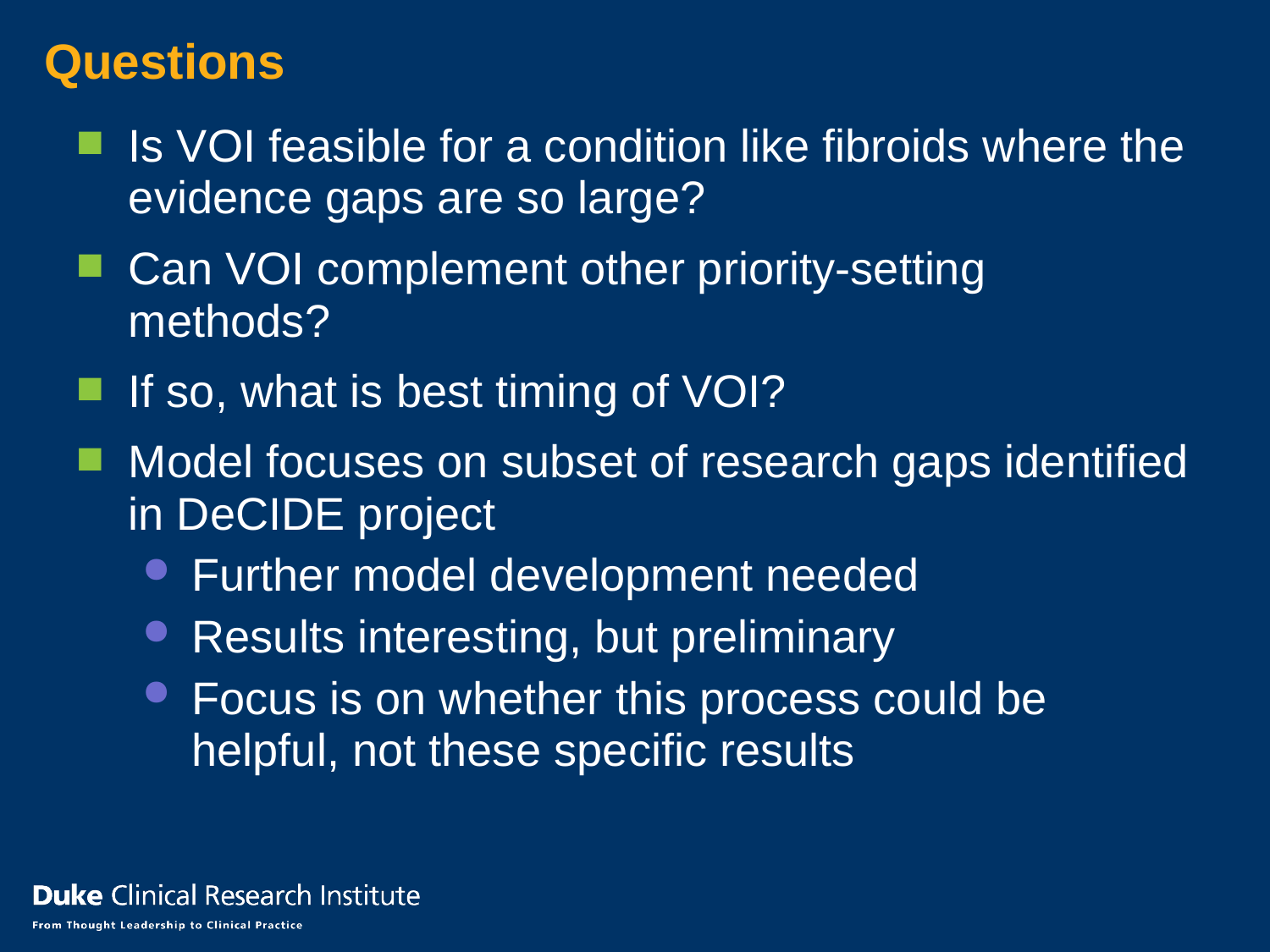

Questions
Is VOI feasible for a condition like fibroids where the evidence gaps are so large?
Can VOI complement other priority-setting methods?
If so, what is best timing of VOI?
Model focuses on subset of research gaps identified in DeCIDE project
Further model development needed
Results interesting, but preliminary
Focus is on whether this process could be helpful, not these specific results